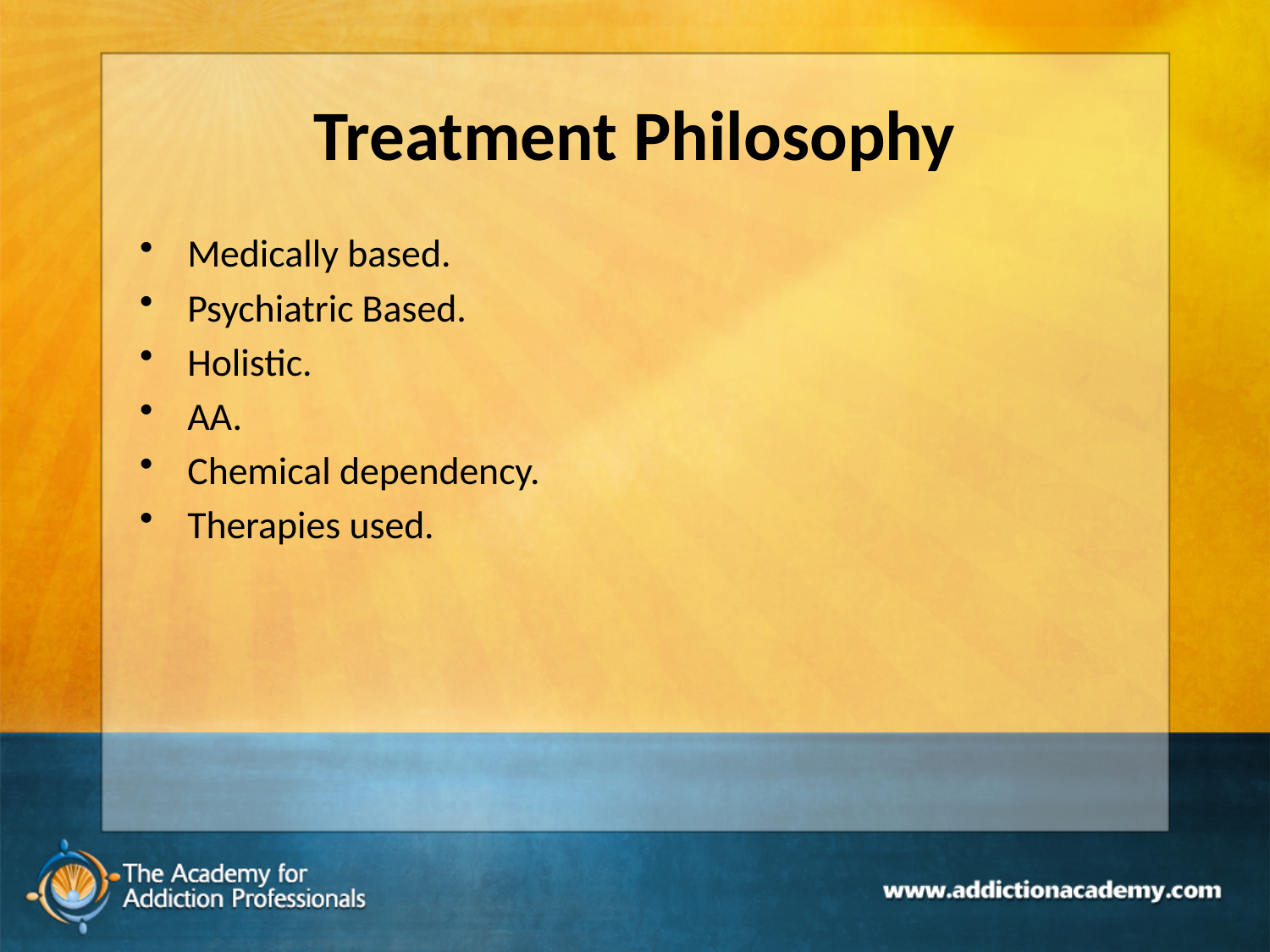

# Treatment Philosophy
Medically based.
Psychiatric Based.
Holistic.
AA.
Chemical dependency.
Therapies used.